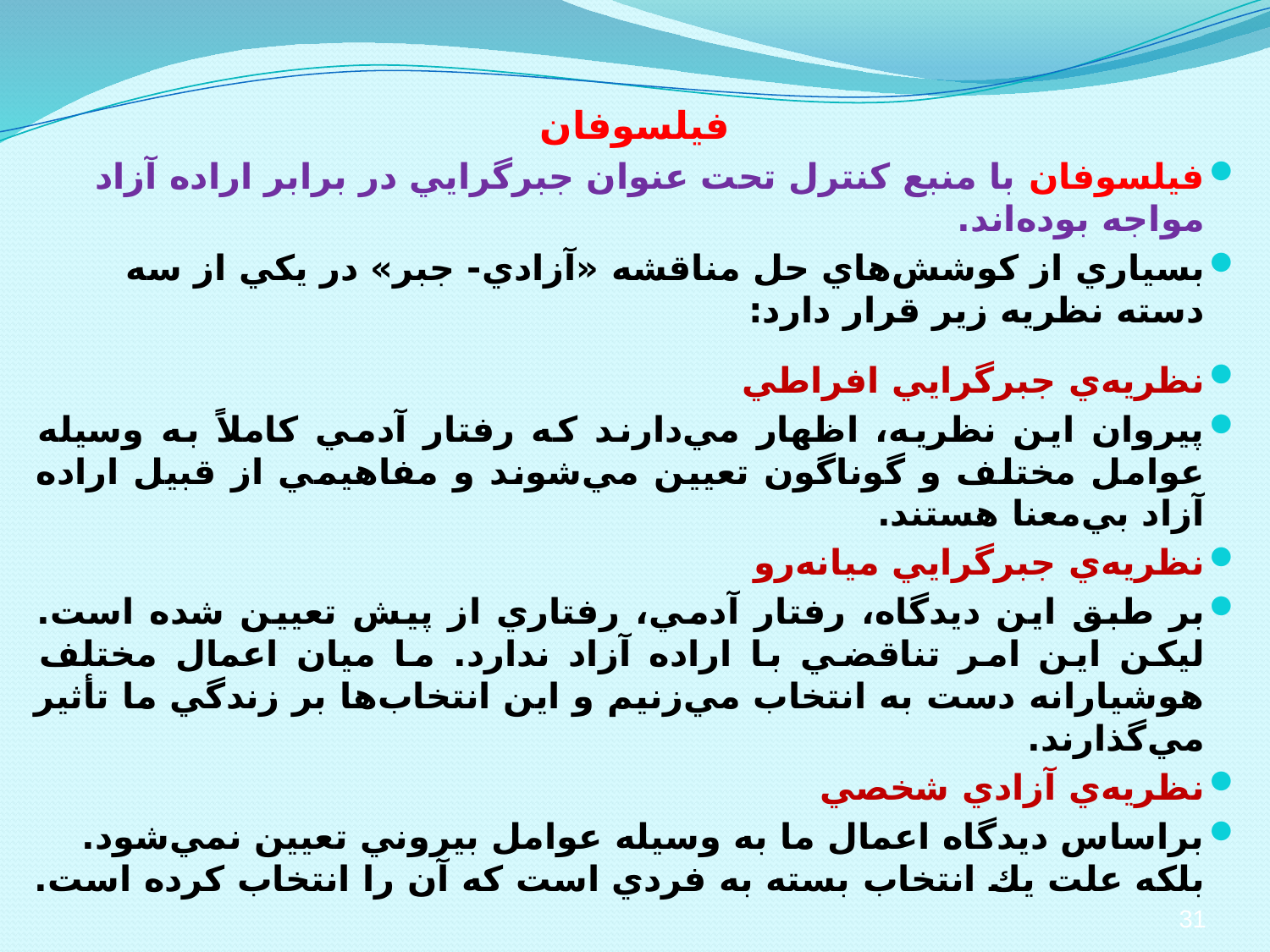

فيلسوفان
فيلسوفان با منبع كنترل تحت عنوان جبرگرايي در برابر اراده آزاد مواجه بوده‌اند.
بسياري از كوشش‌هاي حل مناقشه «آزادي- جبر» در يكي از سه دسته نظريه زیر قرار دارد:
نظريه‌ي جبرگرايي افراطي
پیروان این نظریه، اظهار مي‌دارند كه رفتار آدمي كاملاً به وسيله عوامل مختلف و گوناگون تعيين مي‌شوند و مفاهيمي از قبيل اراده آزاد بي‌معنا هستند.
نظريه‌ي جبرگرايي ميانه‌رو
بر طبق اين ديدگاه، رفتار آدمي، رفتاري از پيش تعيين شده است. ليكن اين امر تناقضي با اراده آزاد ندارد. ما ميان اعمال مختلف هوشيارانه دست به انتخاب مي‌زنيم و اين انتخاب‌ها بر زندگي ما تأثير مي‌گذارند.
نظريه‌ي آزادي شخصي
براساس ديدگاه اعمال ما به وسيله عوامل بيروني تعيين نمي‌شود. بلکه علت يك انتخاب بسته به فردي است كه آن را انتخاب كرده است.

31